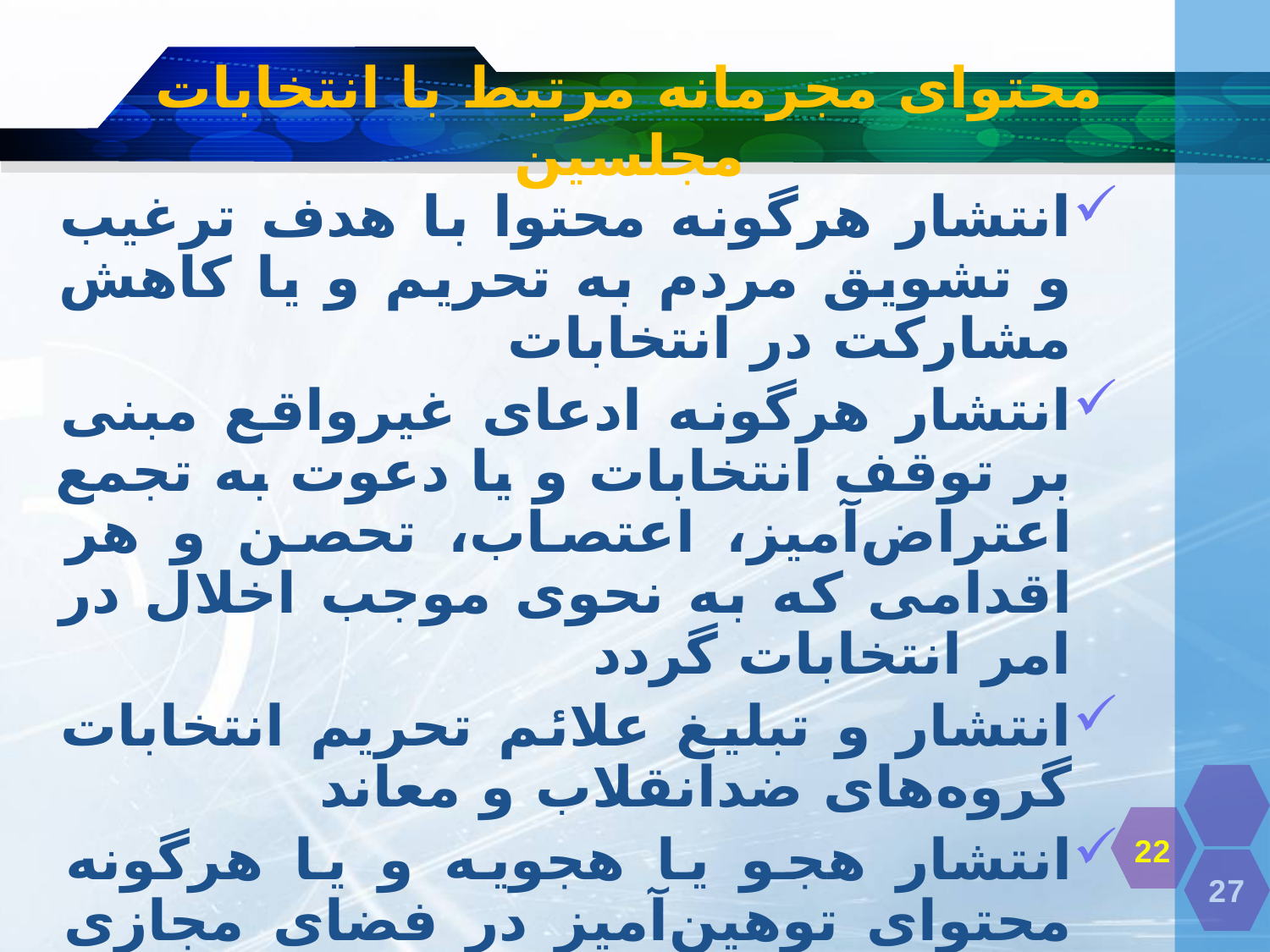

# محتوای مجرمانه مرتبط با انتخابات مجلسین
انتشار هرگونه محتوا با هدف ترغیب و تشویق مردم به تحریم و یا کاهش مشارکت در انتخابات
انتشار هرگونه ادعای غیرواقع مبنی بر توقف انتخابات و یا دعوت به تجمع اعتراض‌آمیز‌، اعتصاب‌، تحصن و هر اقدامی که به نحوی موجب اخلال در امر انتخابات گردد
انتشار و تبلیغ علائم تحریم انتخابات گروه‌های ضد‌انقلاب و معاند
انتشار هجو یا هجویه و یا هرگونه محتوای توهین‌آمیز در فضای مجازی علیه انتخابات
انتشار هرگونه مطلب خلاف واقع مبنی بر انصراف گروه‌های قانونی از انتخابات
22
27